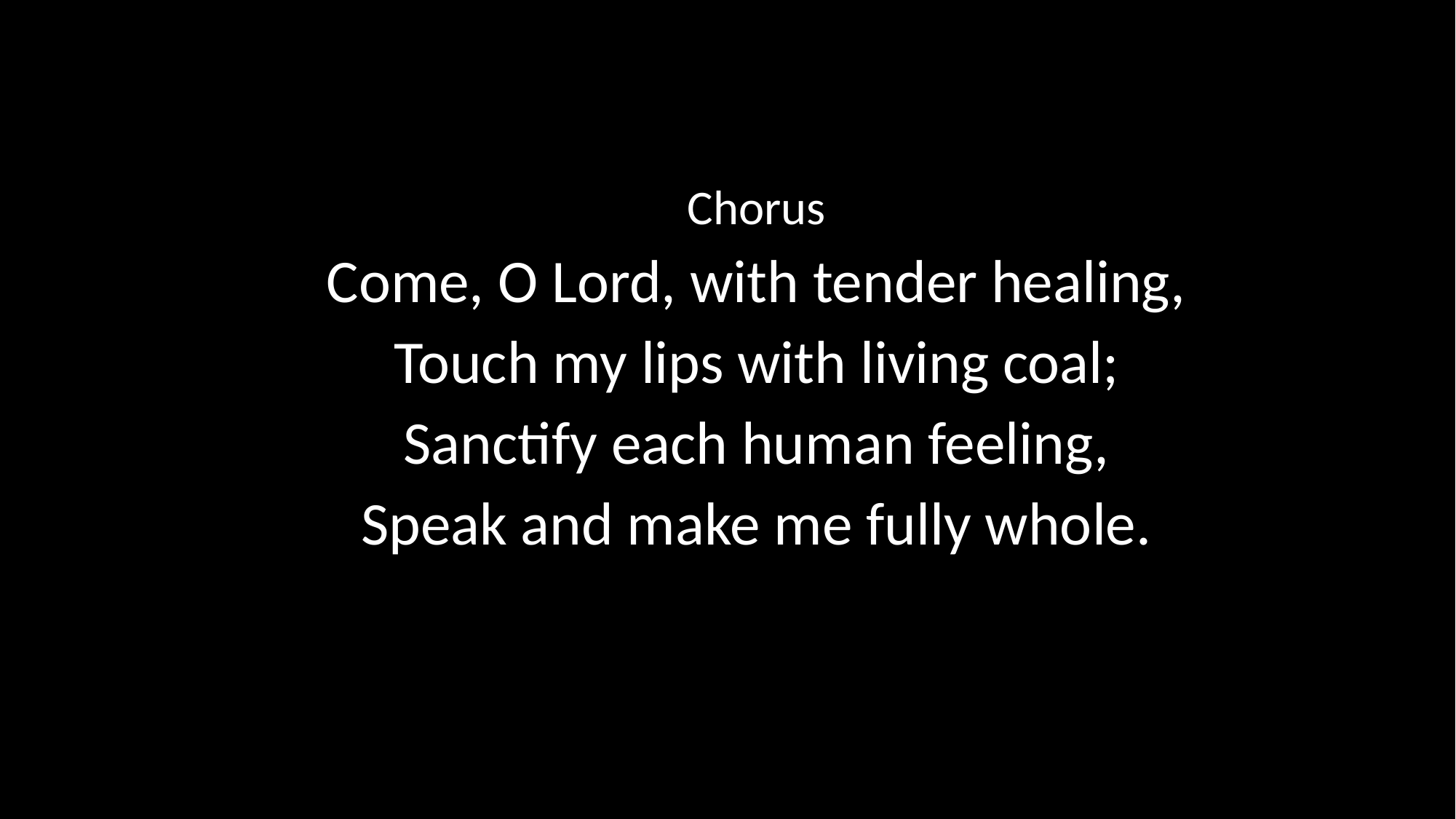

Chorus
Come, O Lord, with tender healing,
Touch my lips with living coal;
Sanctify each human feeling,
Speak and make me fully whole.